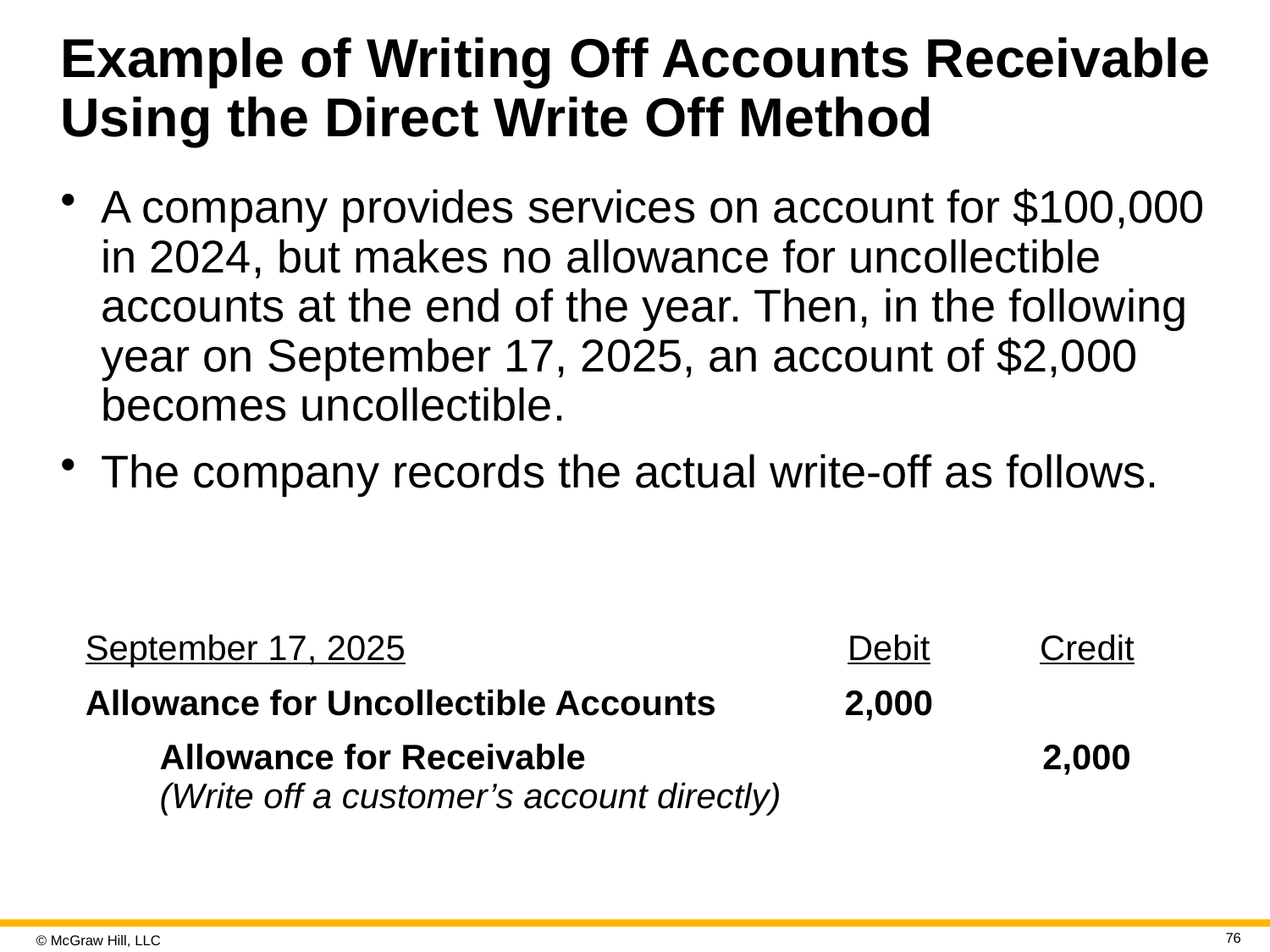

# Example of Writing Off Accounts Receivable Using the Direct Write Off Method
A company provides services on account for $100,000 in 2024, but makes no allowance for uncollectible accounts at the end of the year. Then, in the following year on September 17, 2025, an account of $2,000 becomes uncollectible.
The company records the actual write-off as follows.
| September 17, 2025 | Debit | Credit |
| --- | --- | --- |
| Allowance for Uncollectible Accounts | 2,000 |  |
| Allowance for Receivable (Write off a customer’s account directly) |  | 2,000 |
76